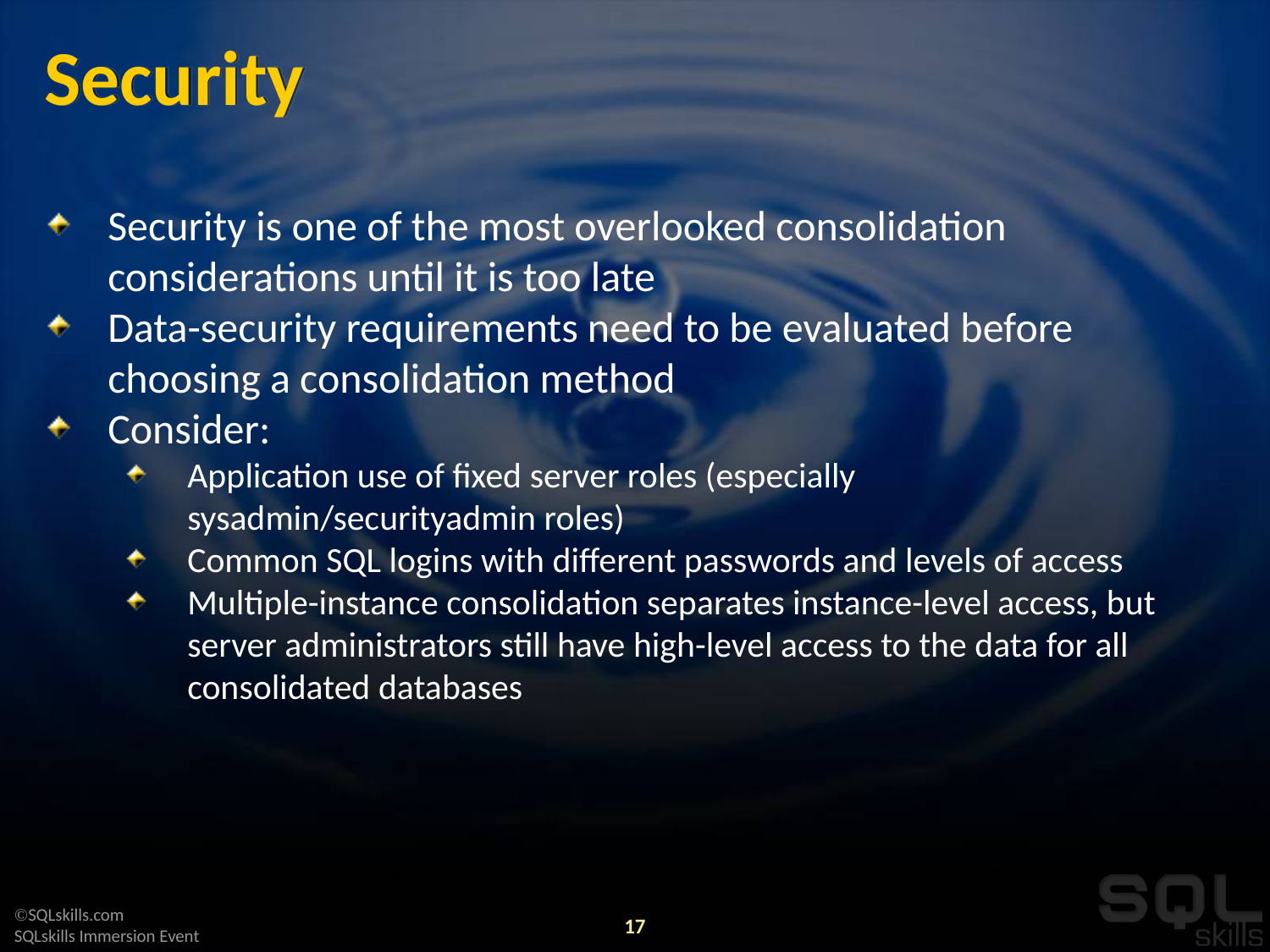

# Security
Security is one of the most overlooked consolidation considerations until it is too late
Data-security requirements need to be evaluated before choosing a consolidation method
Consider:
Application use of fixed server roles (especially sysadmin/securityadmin roles)
Common SQL logins with different passwords and levels of access
Multiple-instance consolidation separates instance-level access, but server administrators still have high-level access to the data for all consolidated databases
17